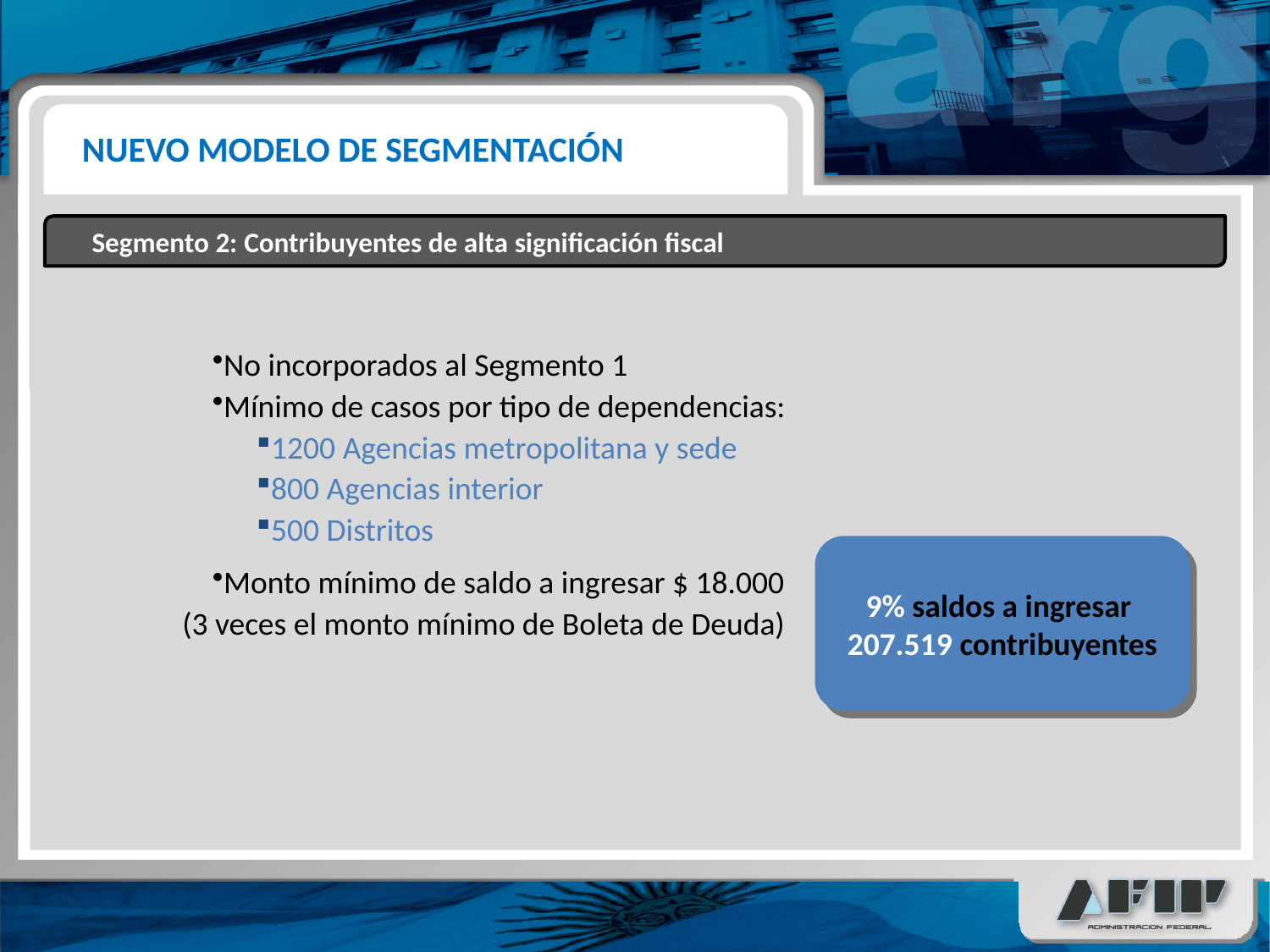

NUEVO MODELO DE SEGMENTACIÓN

Segmento 2: Contribuyentes de alta significación fiscal
No incorporados al Segmento 1
Mínimo de casos por tipo de dependencias:
1200 Agencias metropolitana y sede
800 Agencias interior
500 Distritos
9% saldos a ingresar
207.519 contribuyentes
Monto mínimo de saldo a ingresar $ 18.000
(3 veces el monto mínimo de Boleta de Deuda)